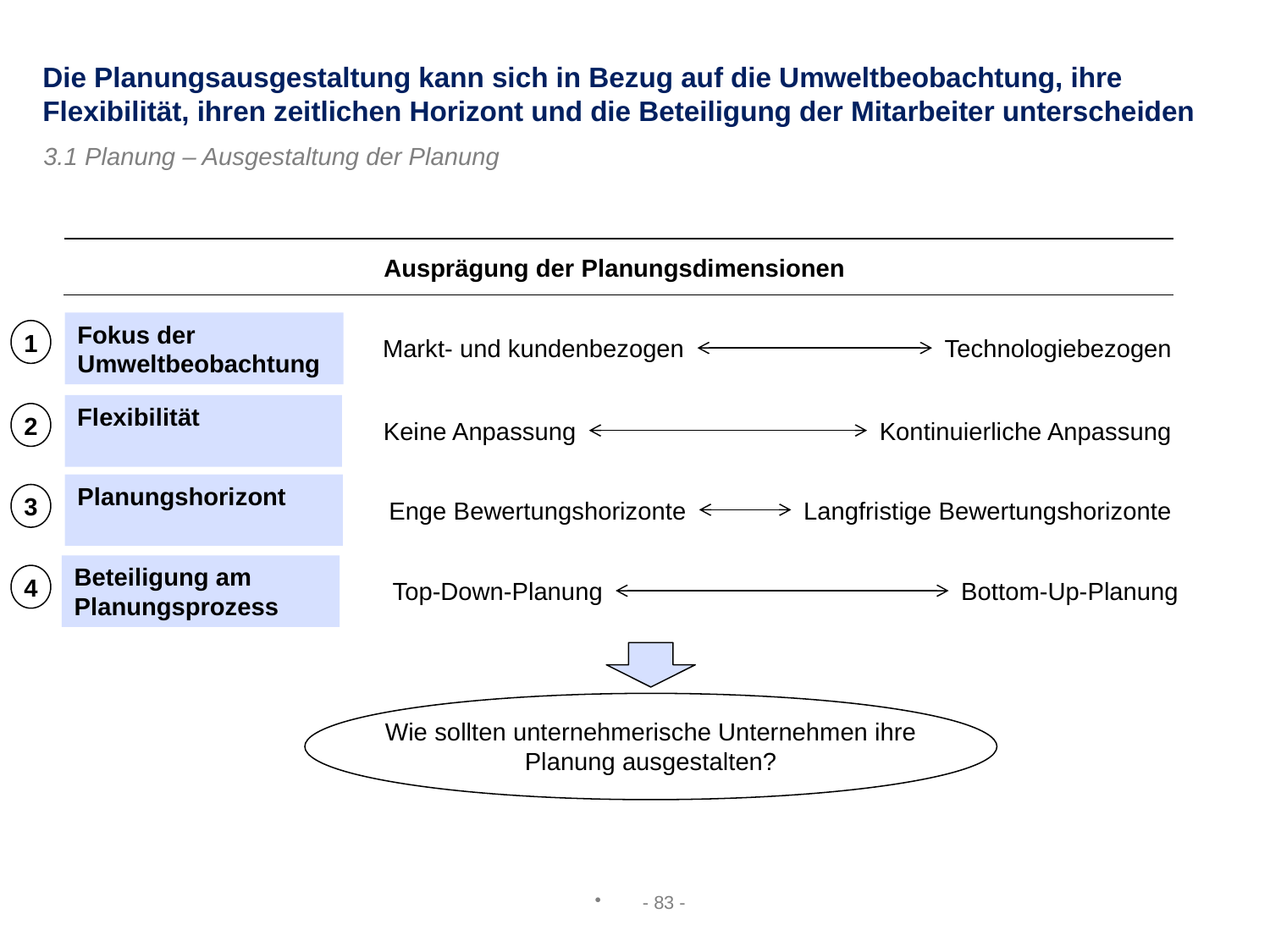

Die Planungsausgestaltung kann sich in Bezug auf die Umweltbeobachtung, ihre Flexibilität, ihren zeitlichen Horizont und die Beteiligung der Mitarbeiter unterscheiden
3.1 Planung – Ausgestaltung der Planung
Ausprägung der Planungsdimensionen
Fokus der Umweltbeobachtung

1
Markt- und kundenbezogen
Technologiebezogen
Flexibilität

2
Keine Anpassung
Kontinuierliche Anpassung
Planungshorizont

3
Enge Bewertungshorizonte
Langfristige Bewertungshorizonte
Beteiligung am Planungsprozess

4
Top-Down-Planung
Bottom-Up-Planung

Wie sollten unternehmerische Unternehmen ihre Planung ausgestalten?
- 83 -